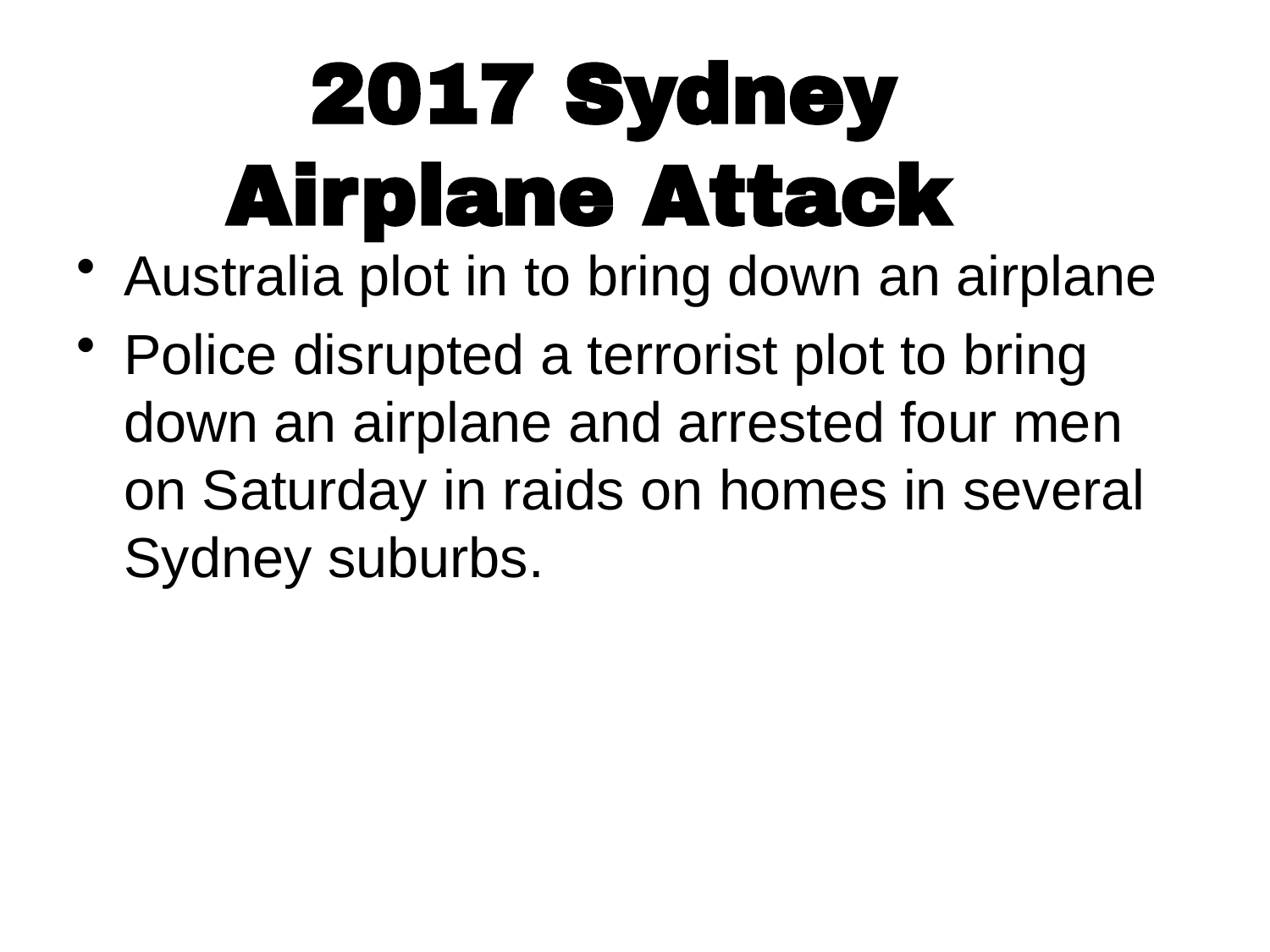

2017 Sydney Airplane Attack
Australia plot in to bring down an airplane
Police disrupted a terrorist plot to bring down an airplane and arrested four men on Saturday in raids on homes in several Sydney suburbs.